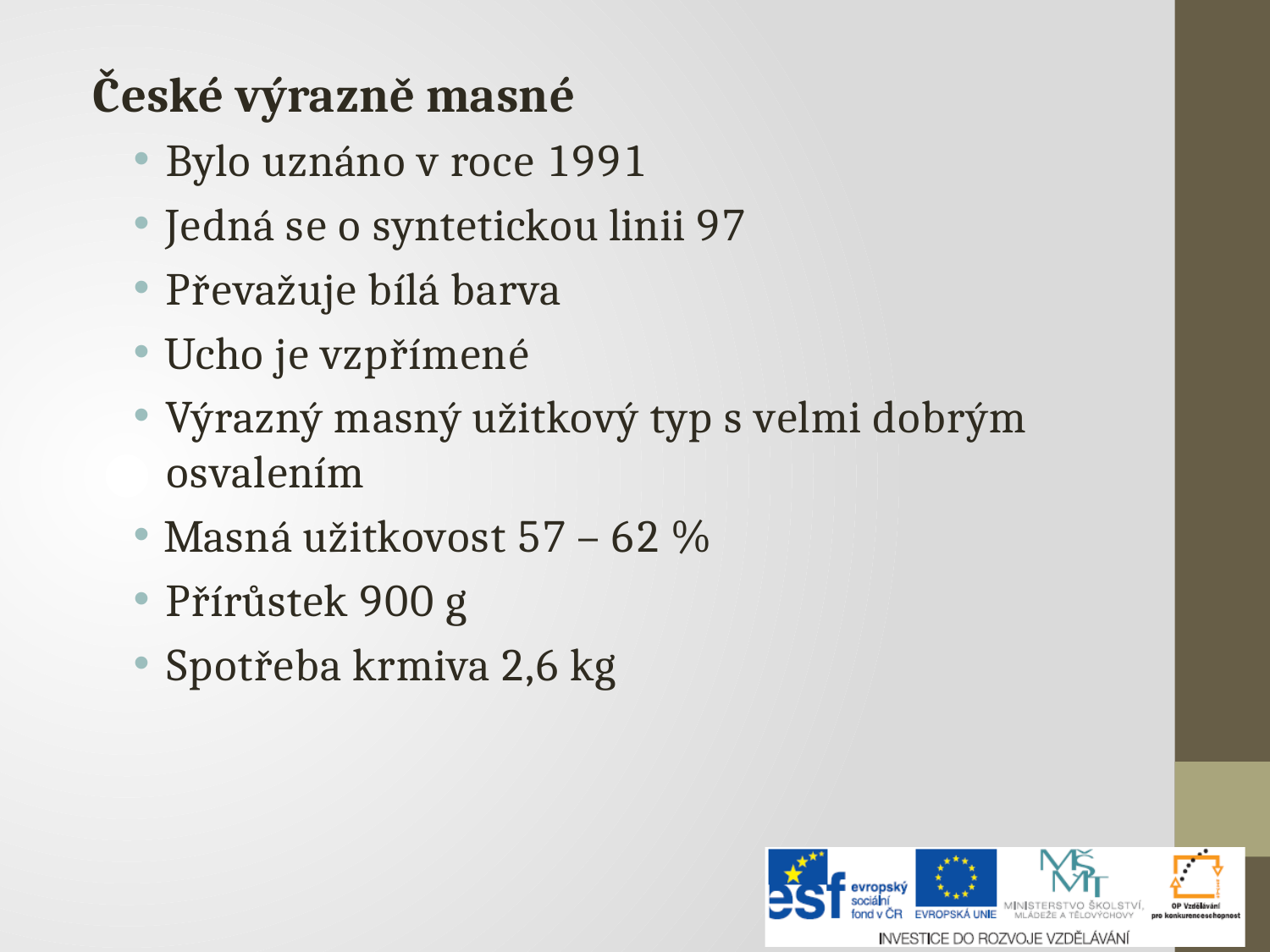

České výrazně masné
Bylo uznáno v roce 1991
Jedná se o syntetickou linii 97
Převažuje bílá barva
Ucho je vzpřímené
Výrazný masný užitkový typ s velmi dobrým osvalením
Masná užitkovost 57 – 62 %
Přírůstek 900 g
Spotřeba krmiva 2,6 kg